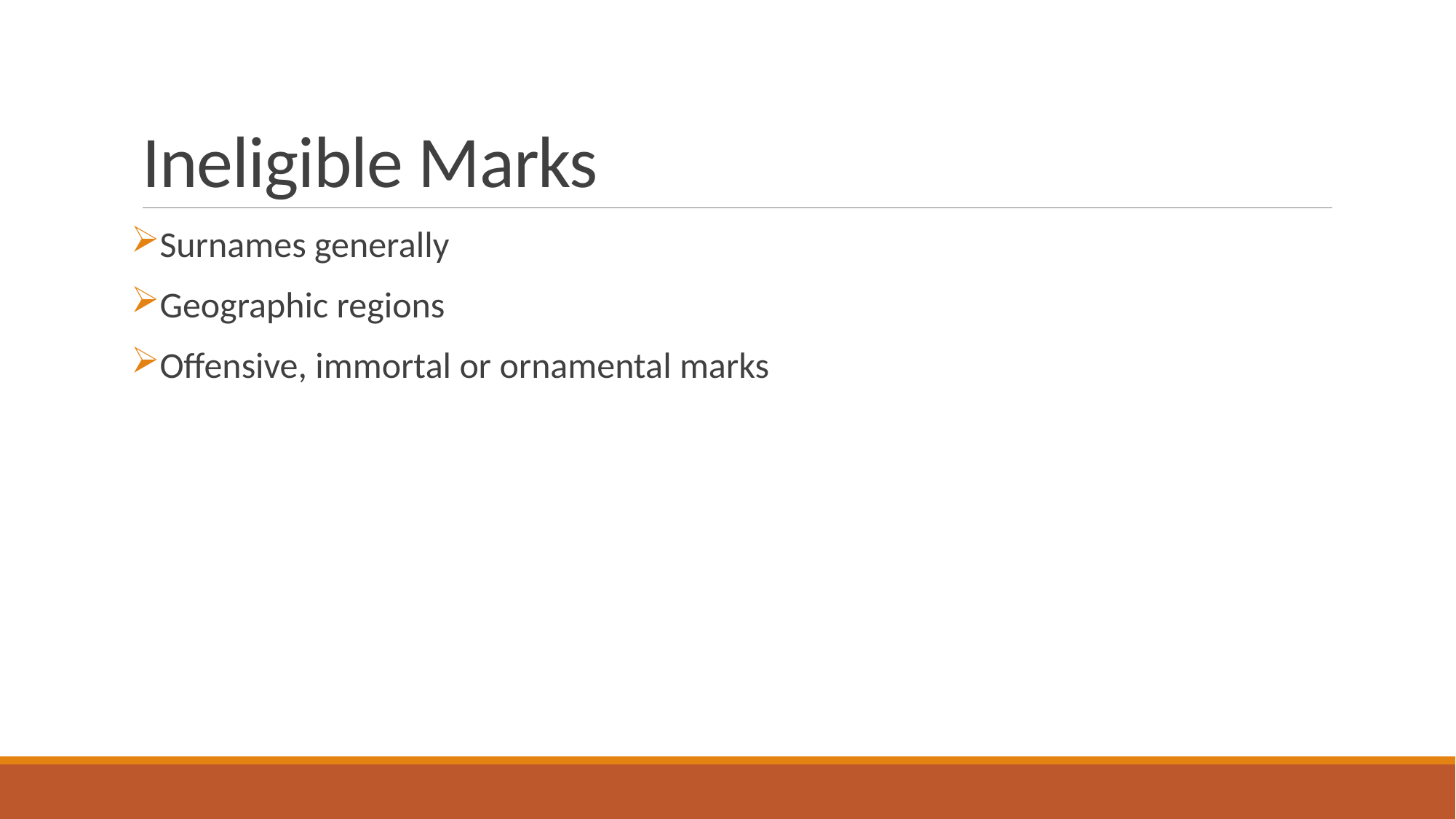

# Ineligible Marks
Surnames generally
Geographic regions
Offensive, immortal or ornamental marks